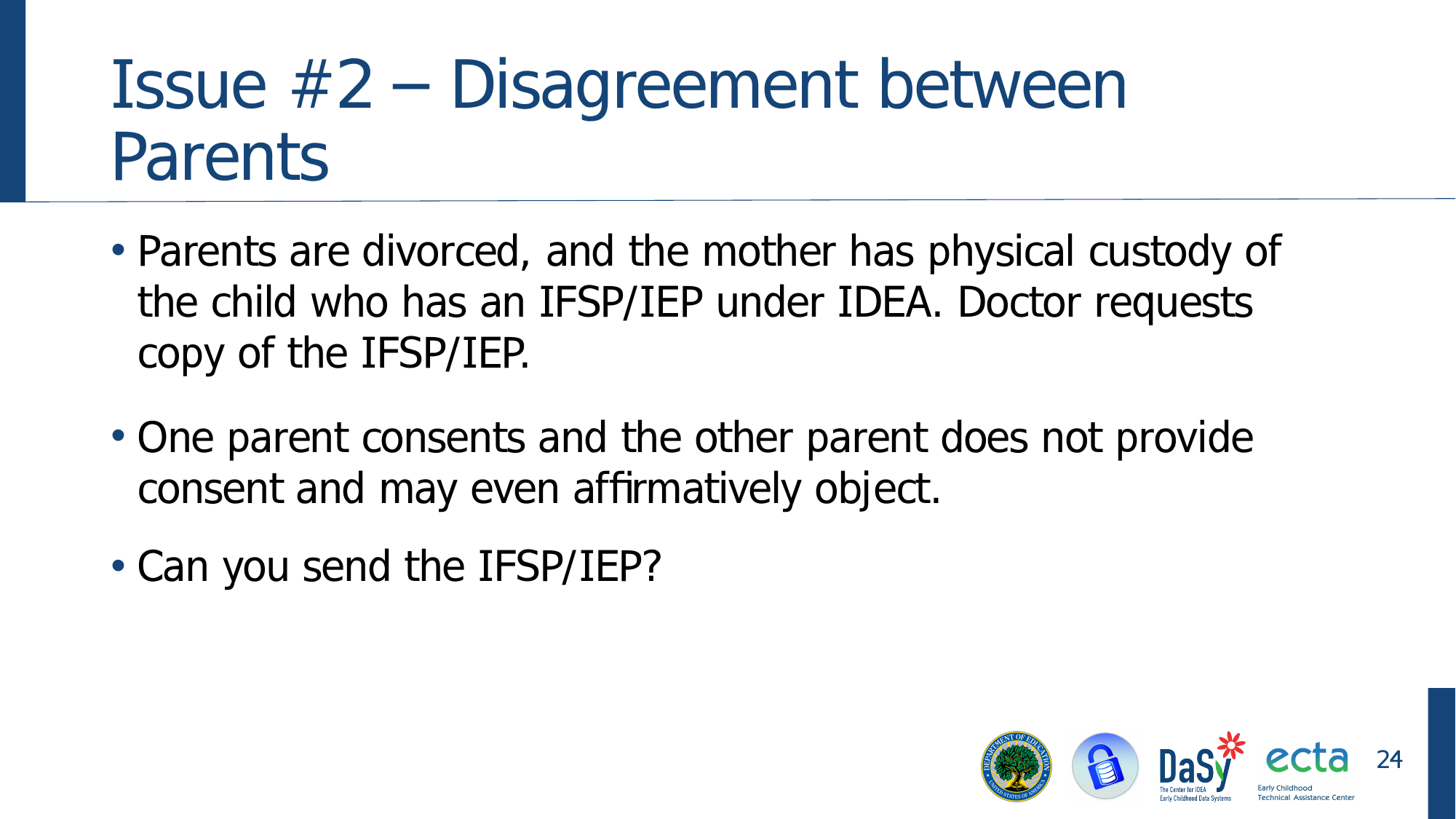

# Issue #2 – Disagreement between Parents
Parents are divorced, and the mother has physical custody of the child who has an IFSP/IEP under IDEA. Doctor requests copy of the IFSP/IEP.
One parent consents and the other parent does not provide consent and may even affirmatively object.
Can you send the IFSP/IEP?